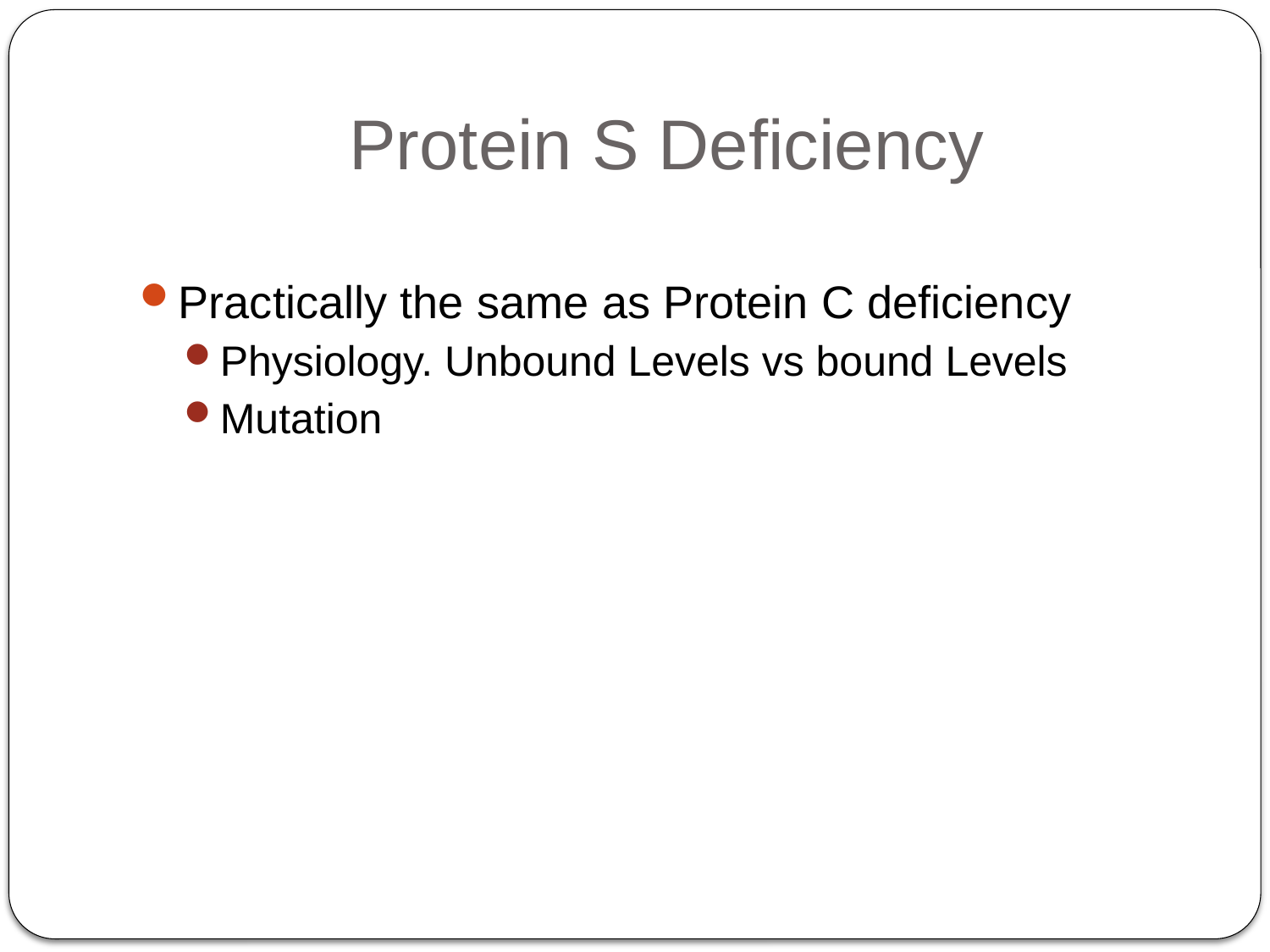

# Protein S Deficiency

Practically the same as Protein C deficiency
Physiology. Unbound Levels vs bound Levels
Mutation